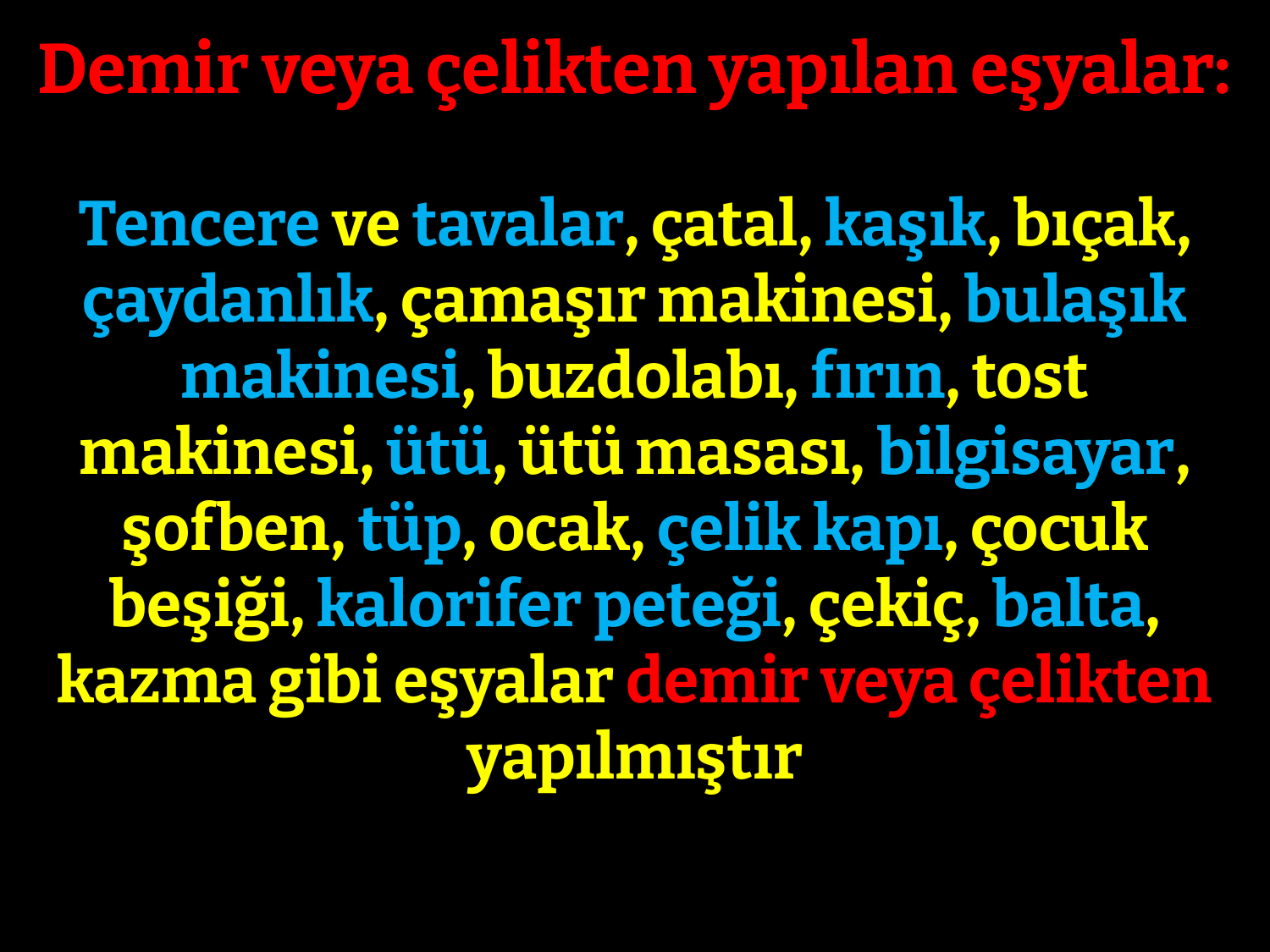

Demir veya çelikten yapılan eşyalar:
Tencere ve tavalar, çatal, kaşık, bıçak, çaydanlık, çamaşır makinesi, bulaşık makinesi, buzdolabı, fırın, tost makinesi, ütü, ütü masası, bilgisayar, şofben, tüp, ocak, çelik kapı, çocuk beşiği, kalorifer peteği, çekiç, balta, kazma gibi eşyalar demir veya çelikten yapılmıştır
#